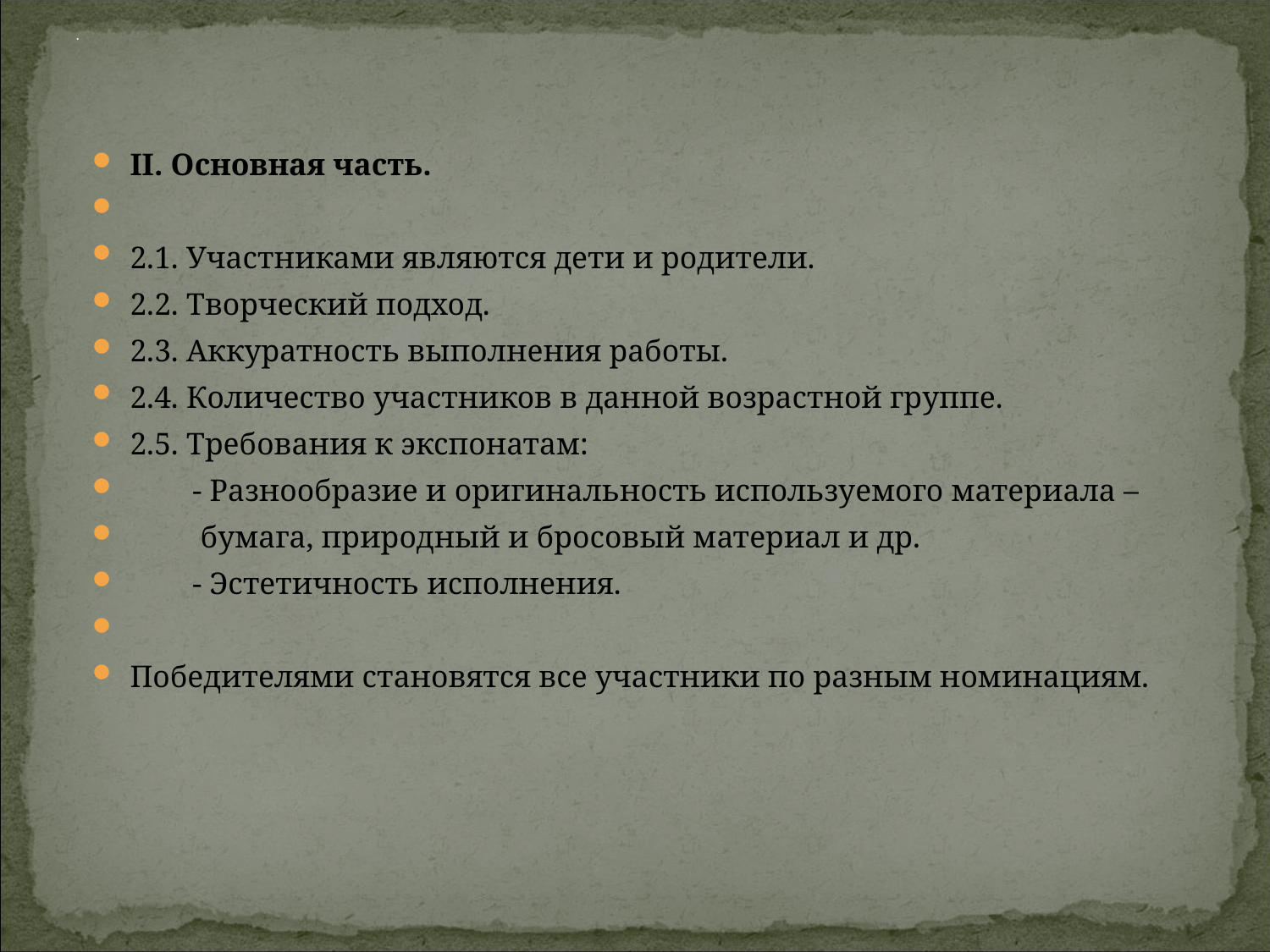

# .
II. Основная часть.

2.1. Участниками являются дети и родители.
2.2. Творческий подход.
2.3. Аккуратность выполнения работы.
2.4. Количество участников в данной возрастной группе.
2.5. Требования к экспонатам:
        - Разнообразие и оригинальность используемого материала –
         бумага, природный и бросовый материал и др.
        - Эстетичность исполнения.

Победителями становятся все участники по разным номинациям.